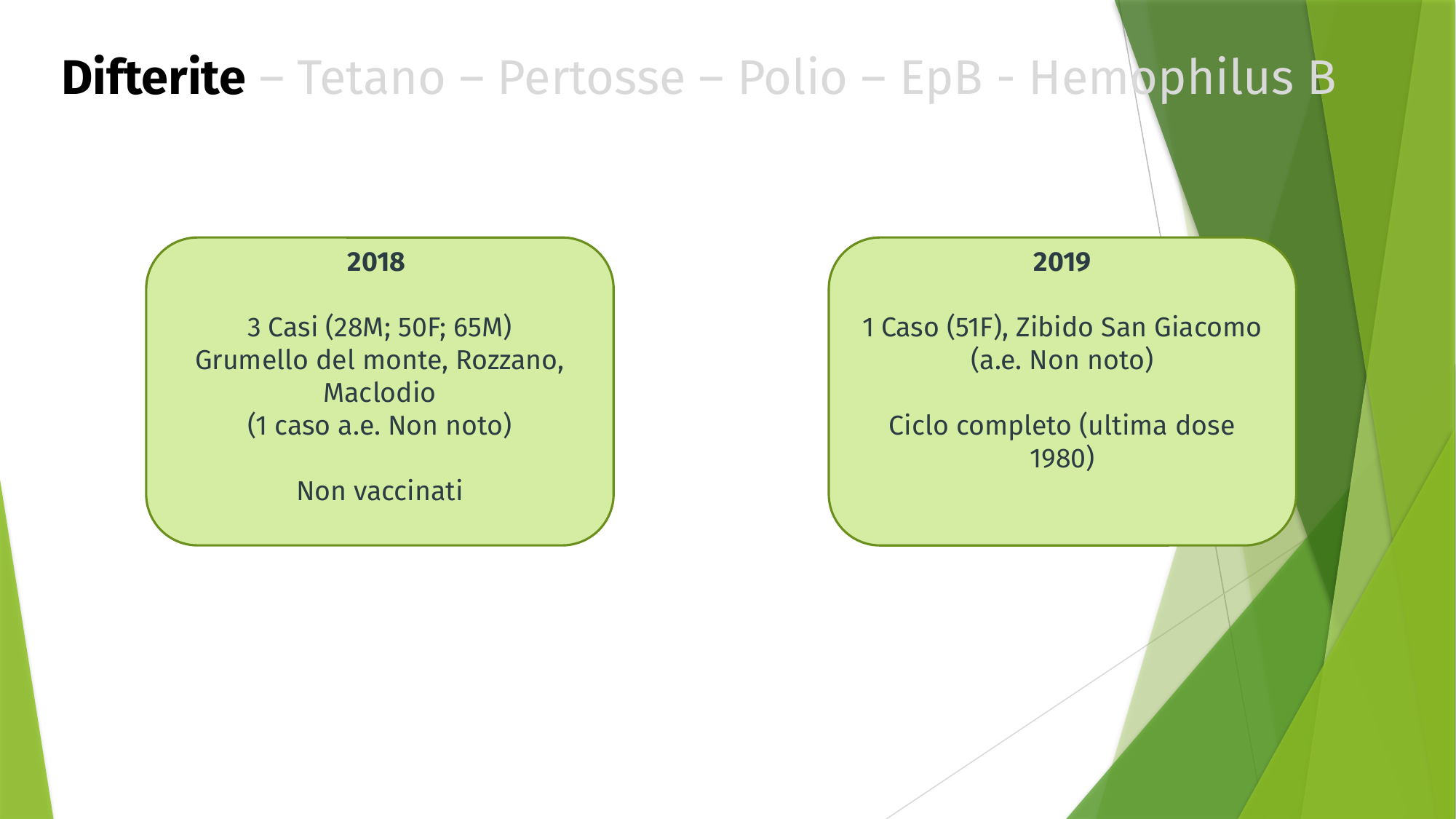

Difterite – Tetano – Pertosse – Polio – EpB - Hemophilus B

2018

3 Casi (28M; 50F; 65M)
Grumello del monte, Rozzano, Maclodio
(1 caso a.e. Non noto)

Non vaccinati

2019

1 Caso (51F), Zibido San Giacomo
(a.e. Non noto)

Ciclo completo (ultima dose 1980)